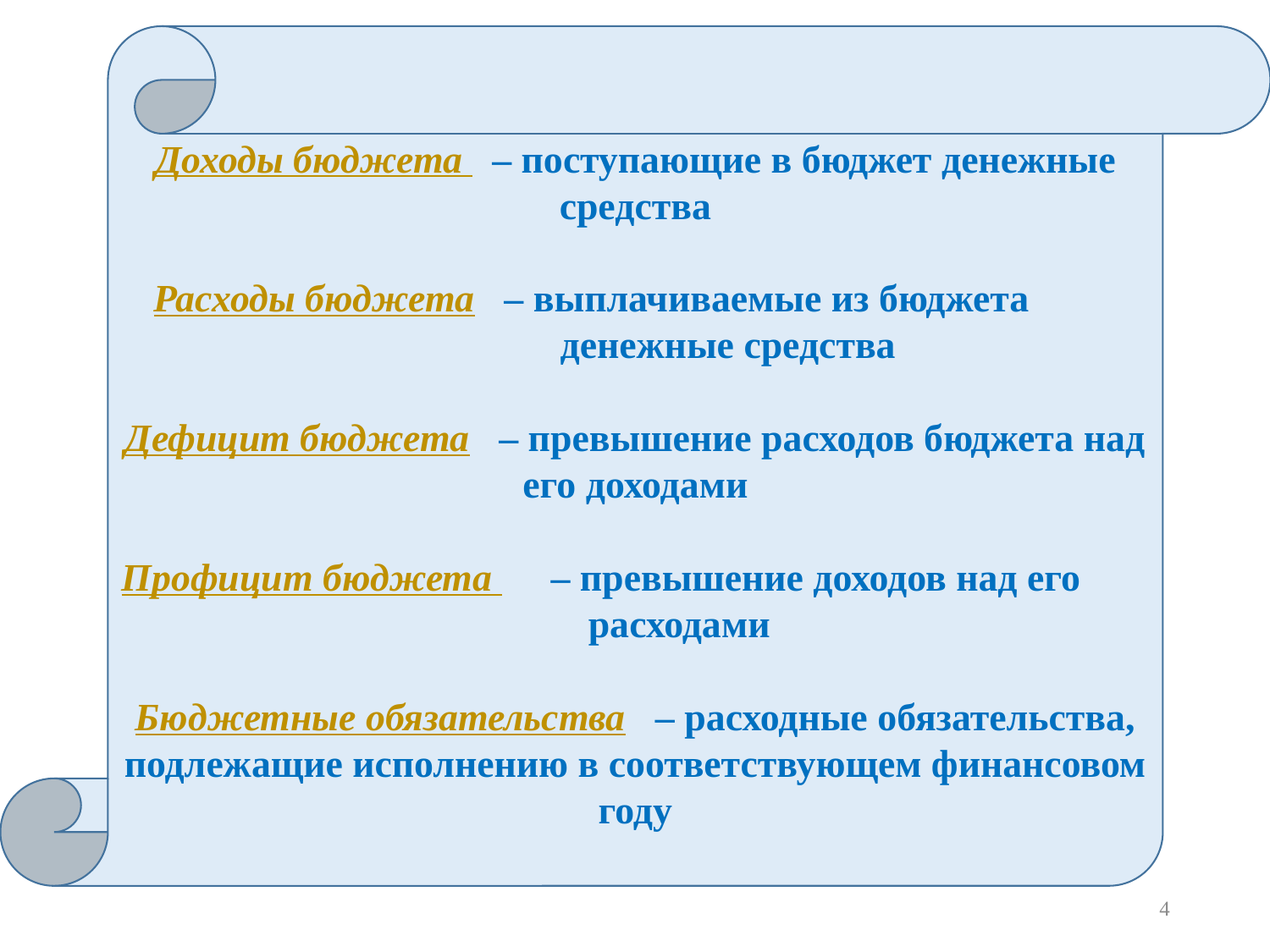

Доходы бюджета   – поступающие в бюджет денежные средства

Расходы бюджета   – выплачиваемые из бюджета
                   денежные средства

Дефицит бюджета   – превышение расходов бюджета над его доходами

Профицит бюджета      – превышение доходов над его
         расходами

Бюджетные обязательства   – расходные обязательства, подлежащие исполнению в соответствующем финансовом году
4